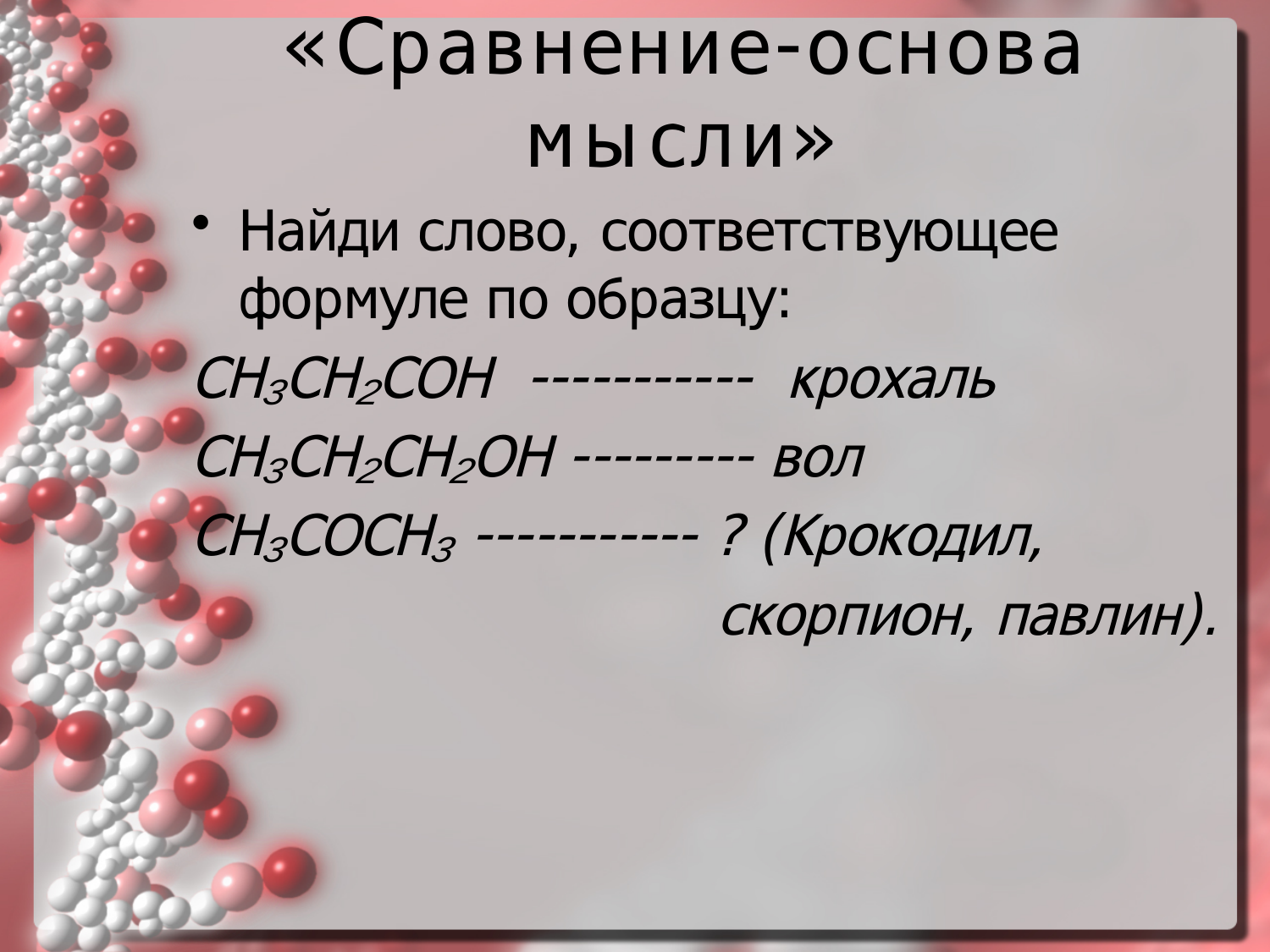

# «Сравнение-основа мысли»
Найди слово, соответствующее формуле по образцу:
СН₃СН₂СОН  -----------  крохаль
СН₃СН₂СН₂ОН --------- вол
СН₃СОСН₃ ----------- ? (Крокодил,
                              скорпион, павлин).